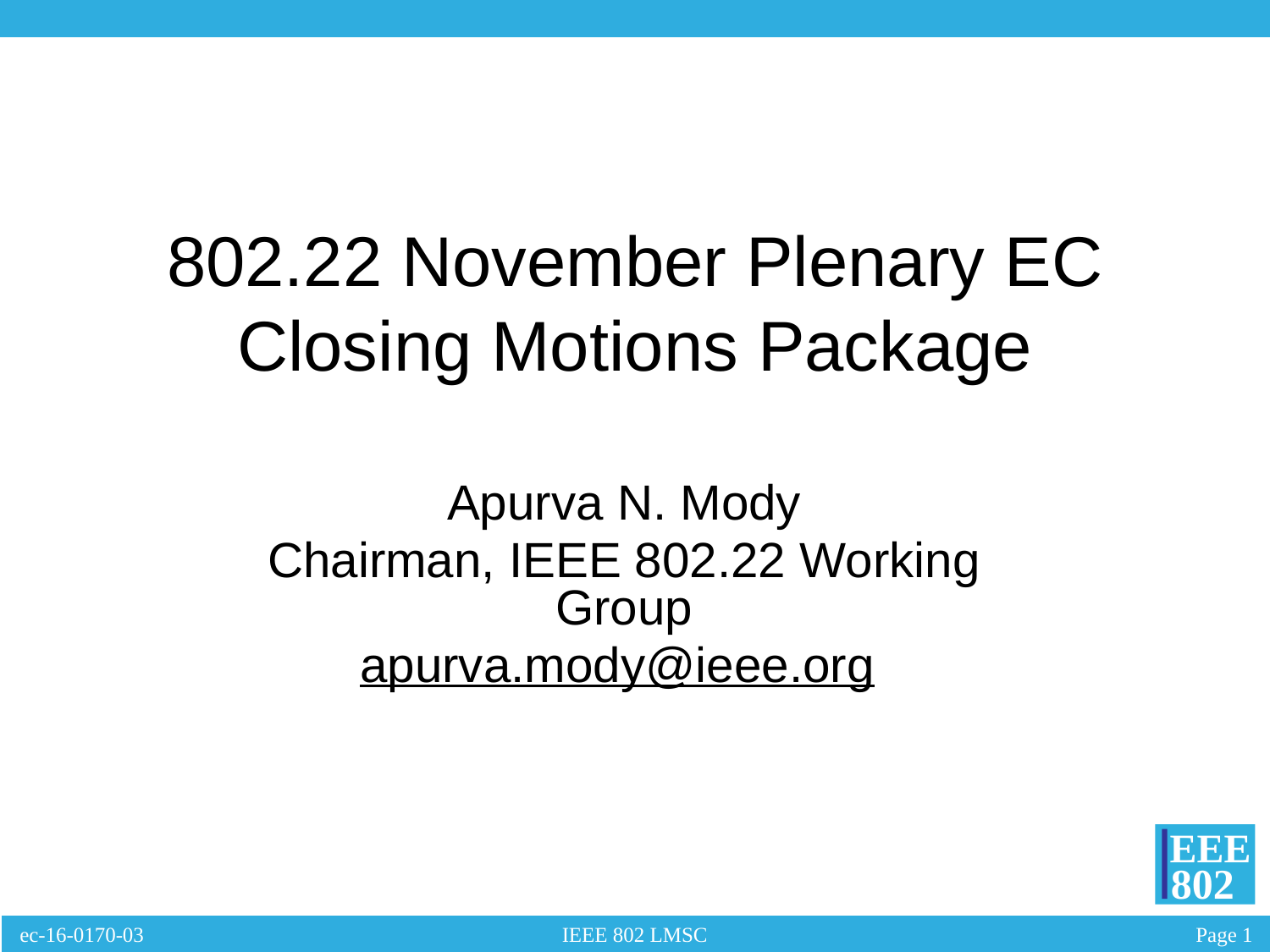

# 802.22 November Plenary EC Closing Motions Package
Apurva N. Mody
Chairman, IEEE 802.22 Working Group
apurva.mody@ieee.org